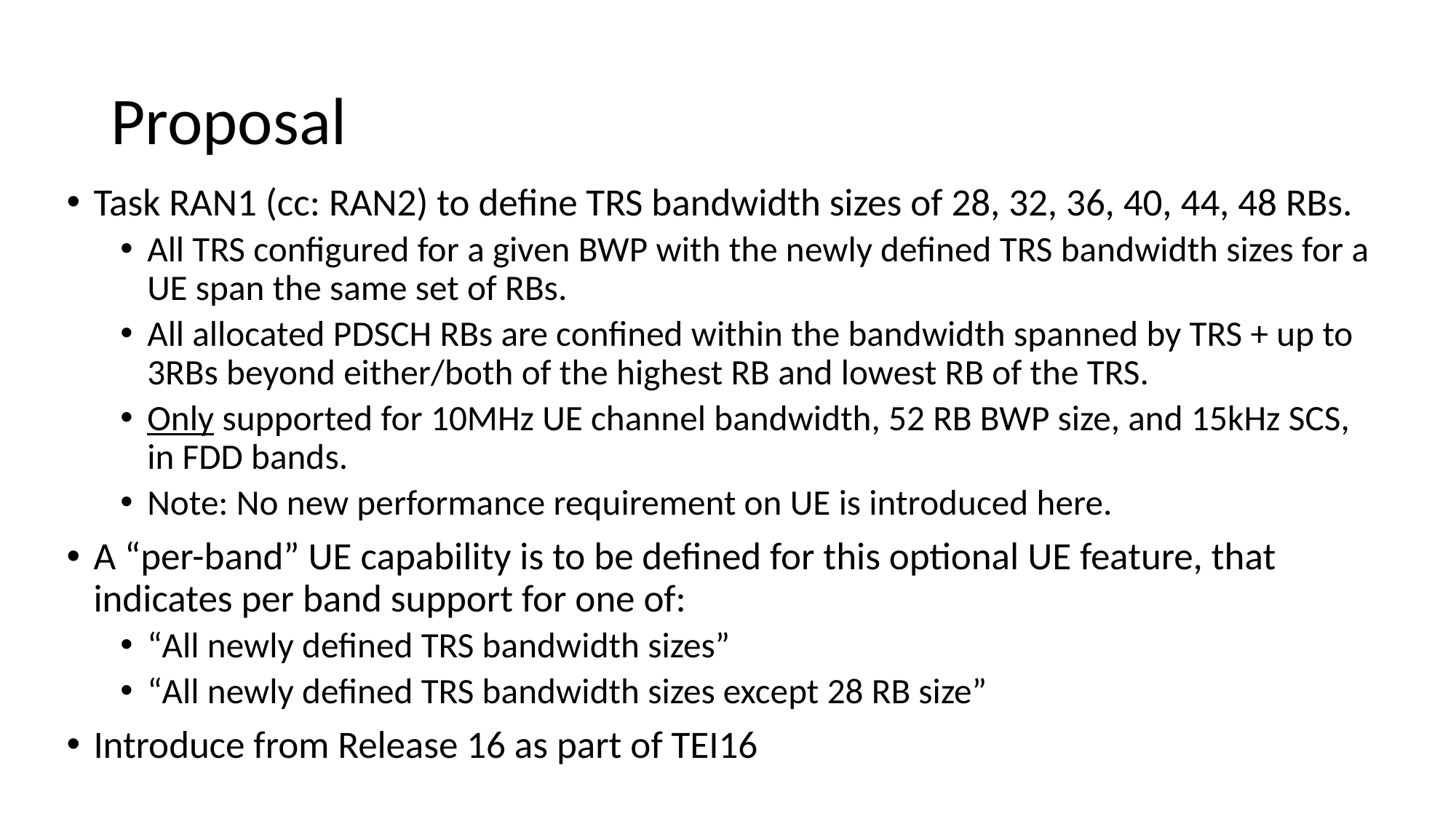

# Proposal
Task RAN1 (cc: RAN2) to define TRS bandwidth sizes of 28, 32, 36, 40, 44, 48 RBs.
All TRS configured for a given BWP with the newly defined TRS bandwidth sizes for a UE span the same set of RBs.
All allocated PDSCH RBs are confined within the bandwidth spanned by TRS + up to 3RBs beyond either/both of the highest RB and lowest RB of the TRS.
Only supported for 10MHz UE channel bandwidth, 52 RB BWP size, and 15kHz SCS, in FDD bands.
Note: No new performance requirement on UE is introduced here.
A “per-band” UE capability is to be defined for this optional UE feature, that indicates per band support for one of:
“All newly defined TRS bandwidth sizes”
“All newly defined TRS bandwidth sizes except 28 RB size”
Introduce from Release 16 as part of TEI16